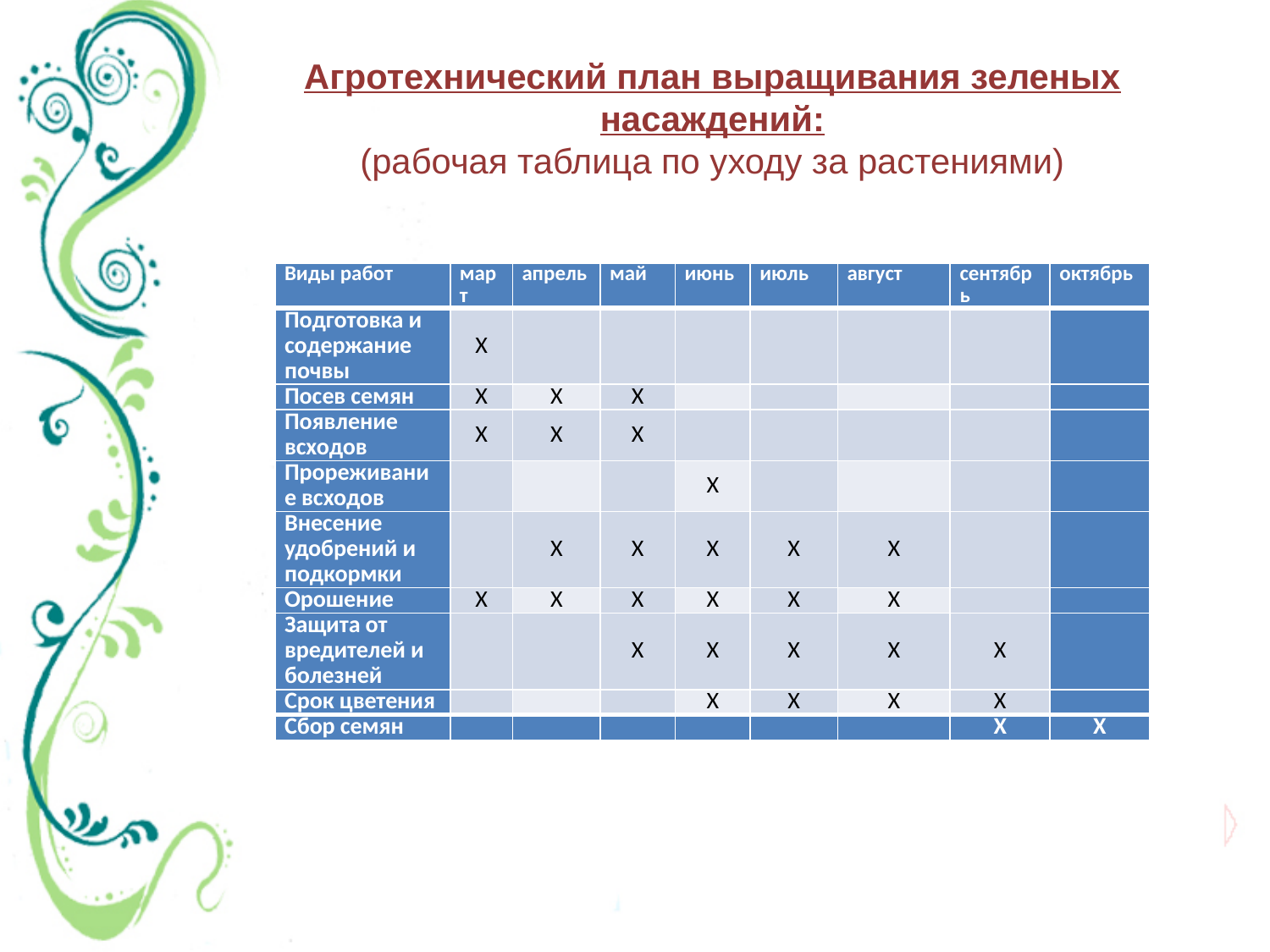

# Агротехнический план выращивания зеленых насаждений: (рабочая таблица по уходу за растениями)
| Виды работ | март | апрель | май | июнь | июль | август | сентябрь | октябрь |
| --- | --- | --- | --- | --- | --- | --- | --- | --- |
| Подготовка и содержание почвы | Х |  |  |  |  |  |  |  |
| Посев семян | Х | Х | Х |  |  |  |  |  |
| Появление всходов | Х | Х | Х |  |  |  |  |  |
| Прореживание всходов |  |  |  | Х |  |  |  |  |
| Внесение удобрений и подкормки |  | Х | Х | Х | Х | Х |  |  |
| Орошение | Х | Х | Х | Х | Х | Х |  |  |
| Защита от вредителей и болезней |  |  | Х | Х | Х | Х | Х |  |
| Срок цветения |  |  |  | Х | Х | Х | Х |  |
| Сбор семян |  |  |  |  |  |  | Х | Х |